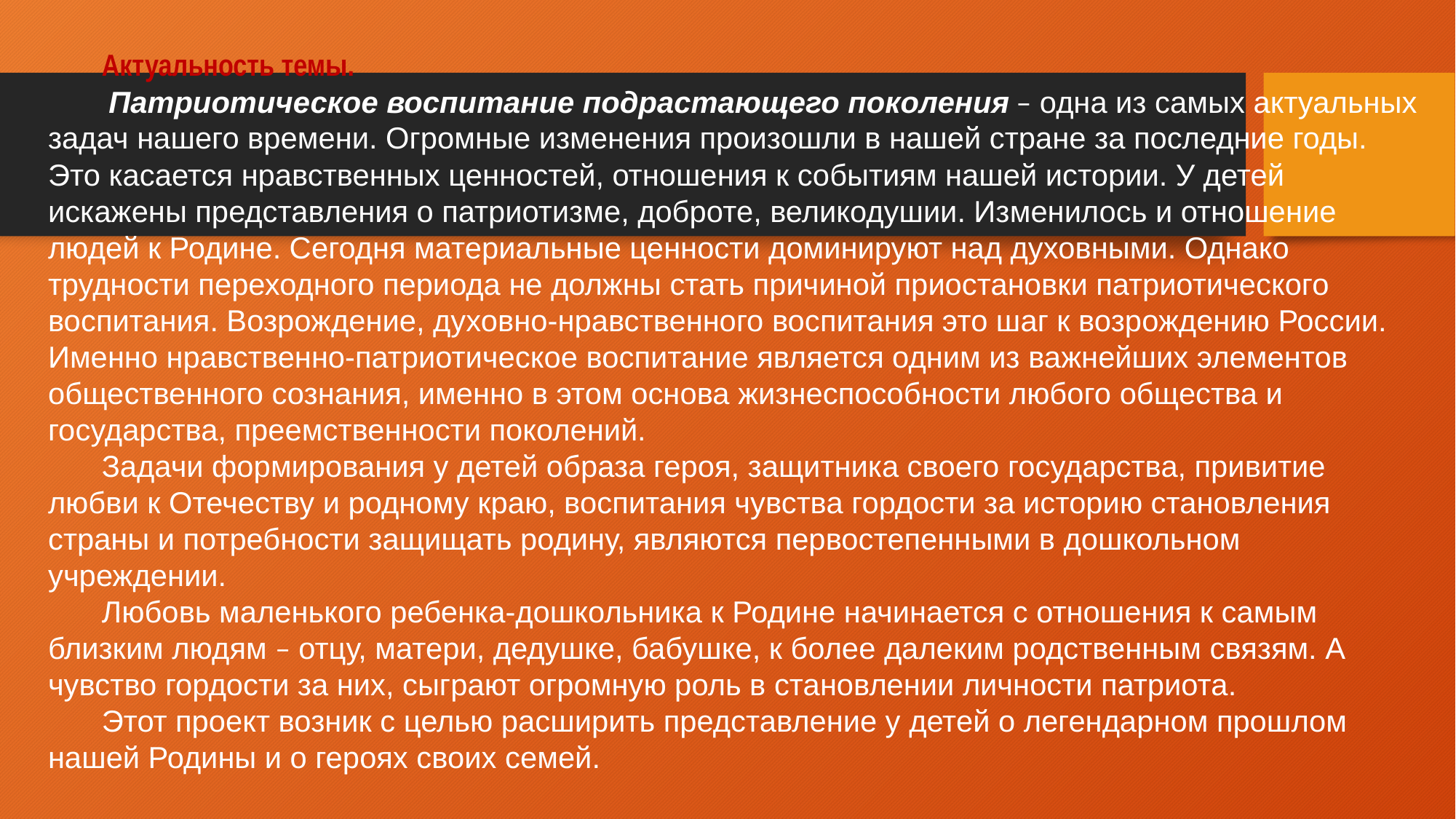

Актуальность темы.
 Патриотическое воспитание подрастающего поколения – одна из самых актуальных задач нашего времени. Огромные изменения произошли в нашей стране за последние годы. Это касается нравственных ценностей, отношения к событиям нашей истории. У детей искажены представления о патриотизме, доброте, великодушии. Изменилось и отношение людей к Родине. Сегодня материальные ценности доминируют над духовными. Однако трудности переходного периода не должны стать причиной приостановки патриотического воспитания. Возрождение, духовно-нравственного воспитания это шаг к возрождению России. Именно нравственно-патриотическое воспитание является одним из важнейших элементов общественного сознания, именно в этом основа жизнеспособности любого общества и государства, преемственности поколений.
Задачи формирования у детей образа героя, защитника своего государства, привитие любви к Отечеству и родному краю, воспитания чувства гордости за историю становления страны и потребности защищать родину, являются первостепенными в дошкольном учреждении.
Любовь маленького ребенка-дошкольника к Родине начинается с отношения к самым близким людям – отцу, матери, дедушке, бабушке, к более далеким родственным связям. А чувство гордости за них, сыграют огромную роль в становлении личности патриота.
Этот проект возник с целью расширить представление у детей о легендарном прошлом нашей Родины и о героях своих семей.

#